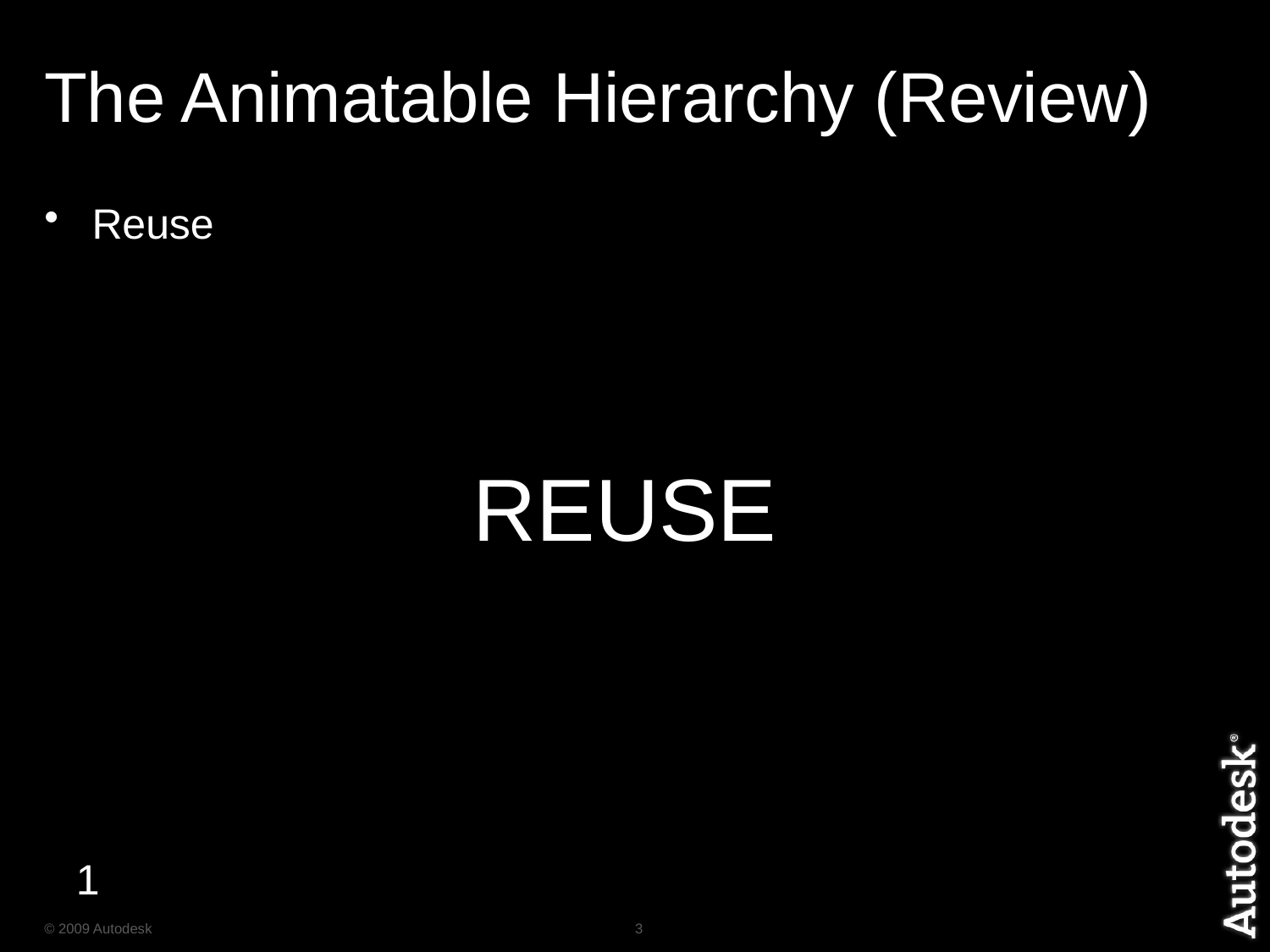

# The Animatable Hierarchy (Review)
Reuse

		REUSE
1